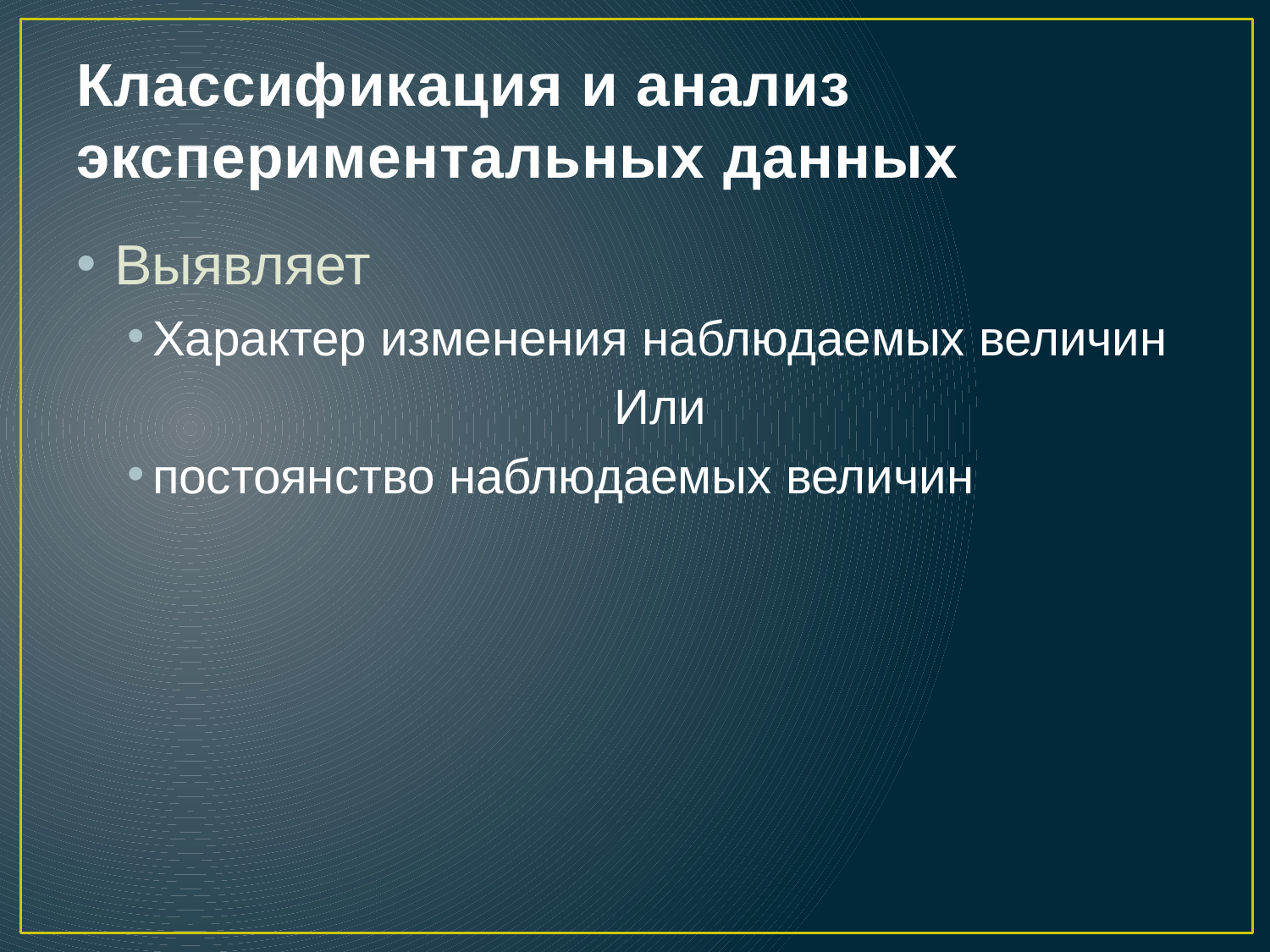

# Классификация и анализ экспериментальных данных
Выявляет
Характер изменения наблюдаемых величин
Или
постоянство наблюдаемых величин